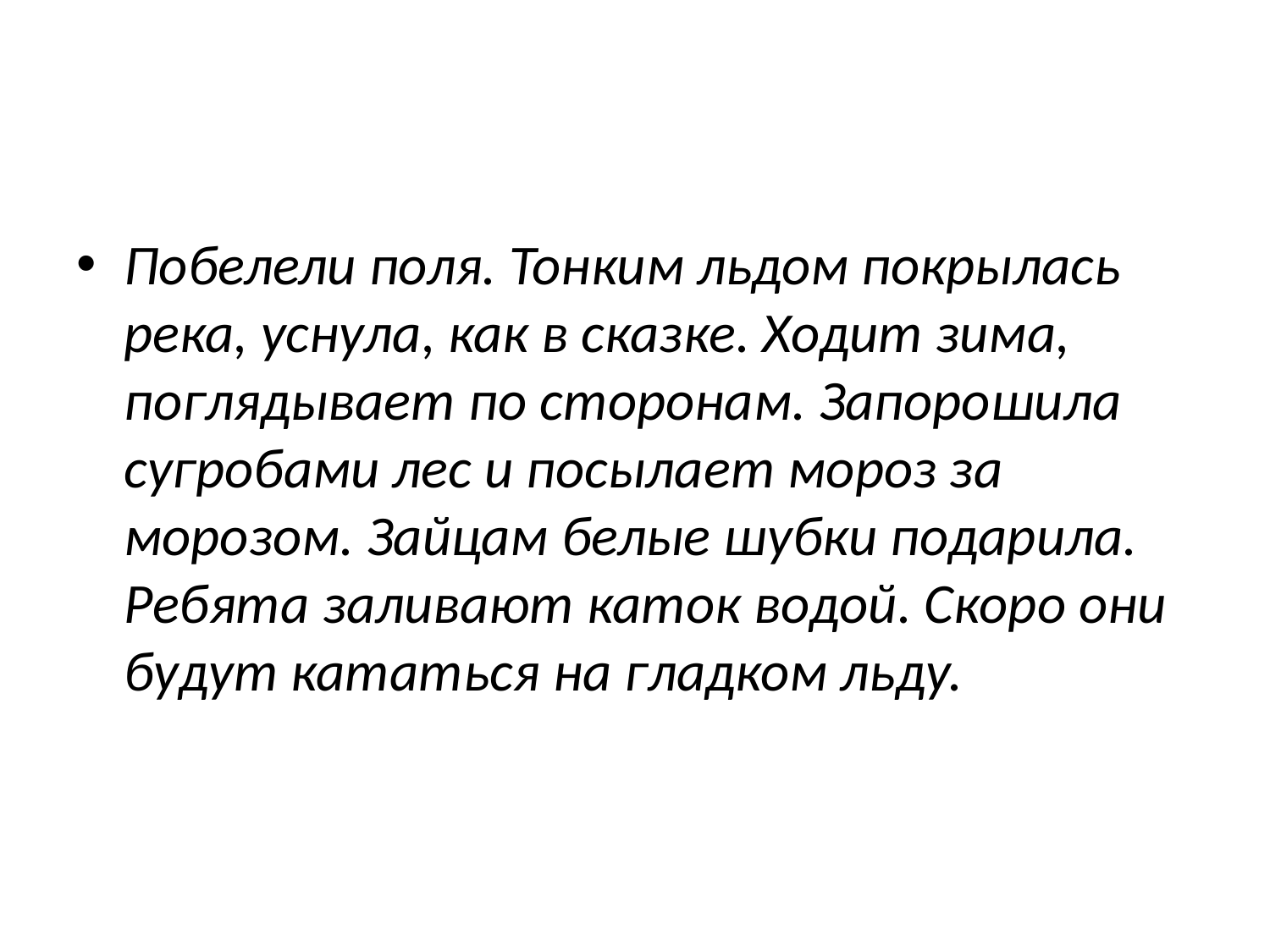

#
Побелели поля. Тонким льдом покрылась река, уснула, как в сказке. Ходит зима, поглядывает по сторонам. Запорошила сугробами лес и посылает мороз за морозом. Зайцам белые шубки подарила. Ребята заливают каток водой. Скоро они будут кататься на гладком льду.